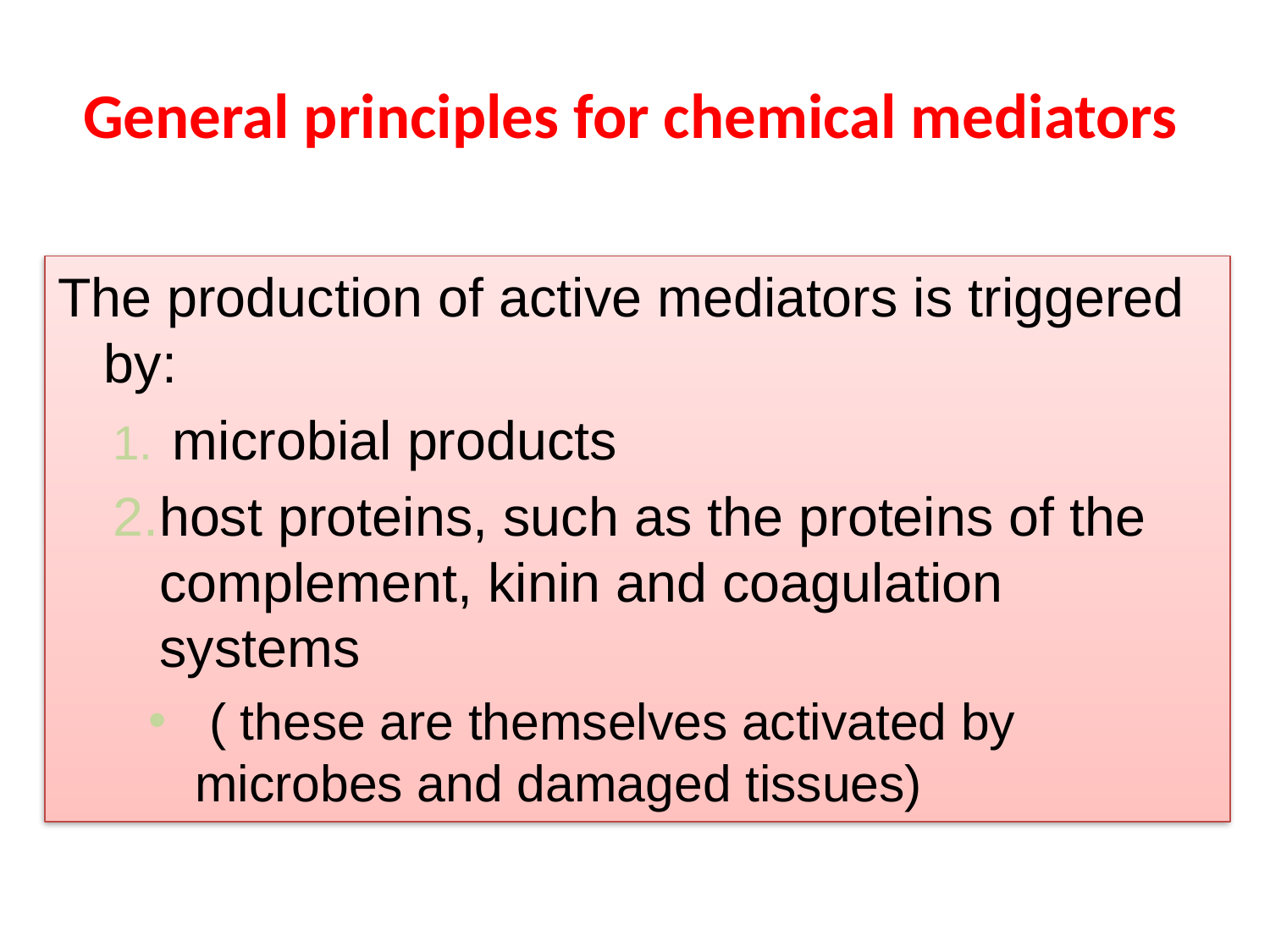

# General principles for chemical mediators
The production of active mediators is triggered by:
 microbial products
host proteins, such as the proteins of the complement, kinin and coagulation systems
 ( these are themselves activated by microbes and damaged tissues)